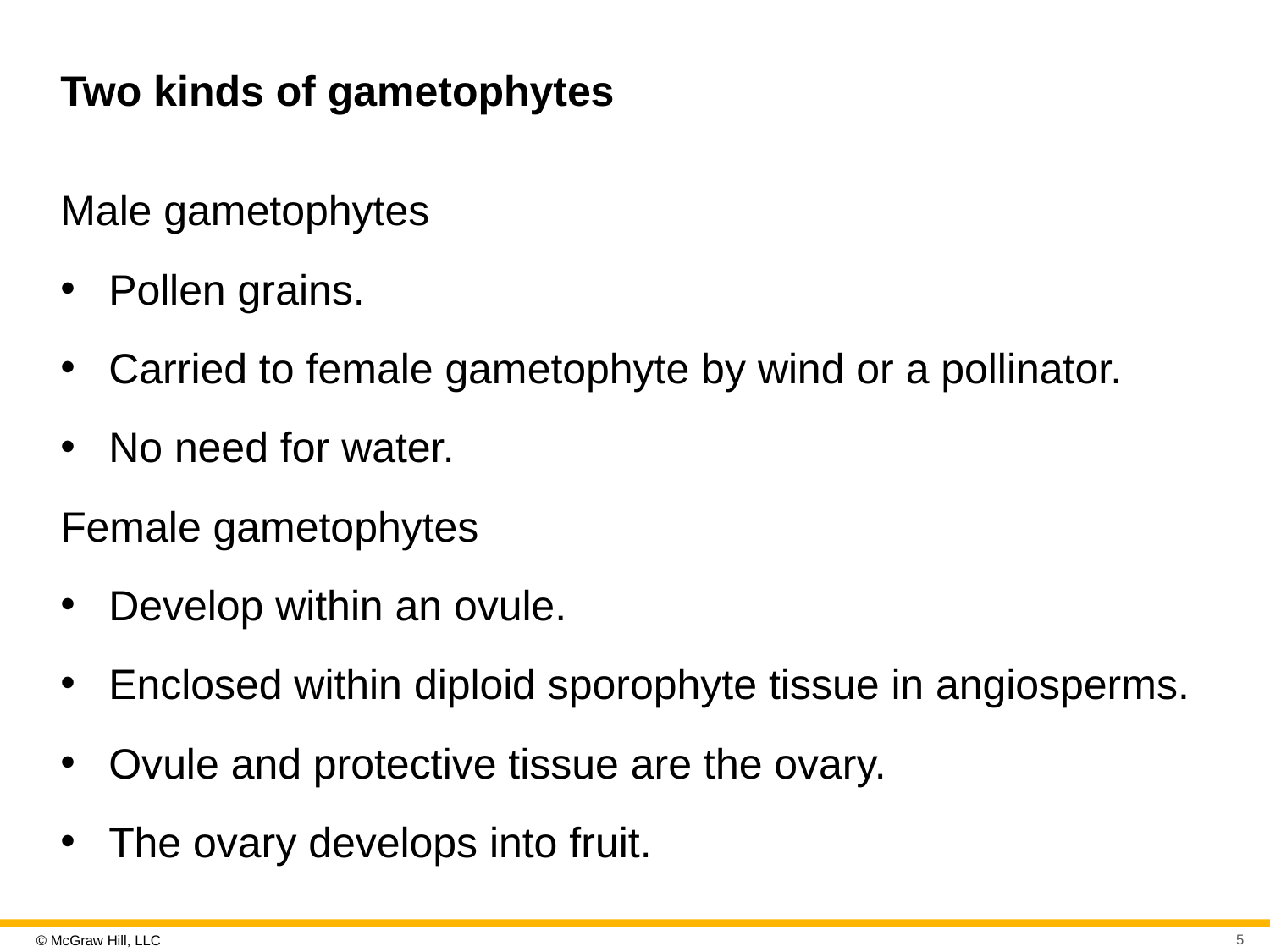

# Two kinds of gametophytes
Male gametophytes
Pollen grains.
Carried to female gametophyte by wind or a pollinator.
No need for water.
Female gametophytes
Develop within an ovule.
Enclosed within diploid sporophyte tissue in angiosperms.
Ovule and protective tissue are the ovary.
The ovary develops into fruit.
5